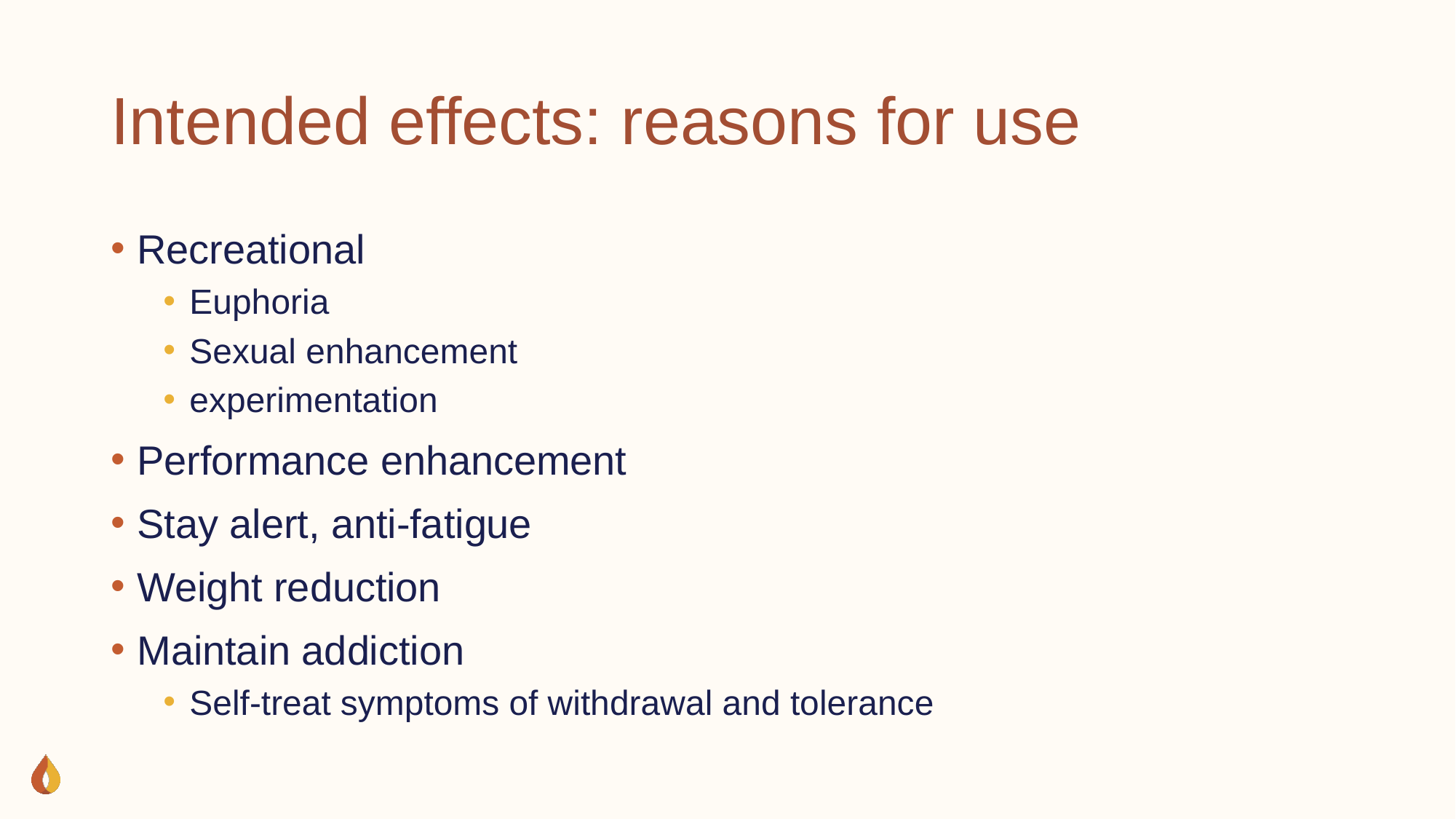

# Intended effects: reasons for use
Recreational
Euphoria
Sexual enhancement
experimentation
Performance enhancement
Stay alert, anti-fatigue
Weight reduction
Maintain addiction
Self-treat symptoms of withdrawal and tolerance